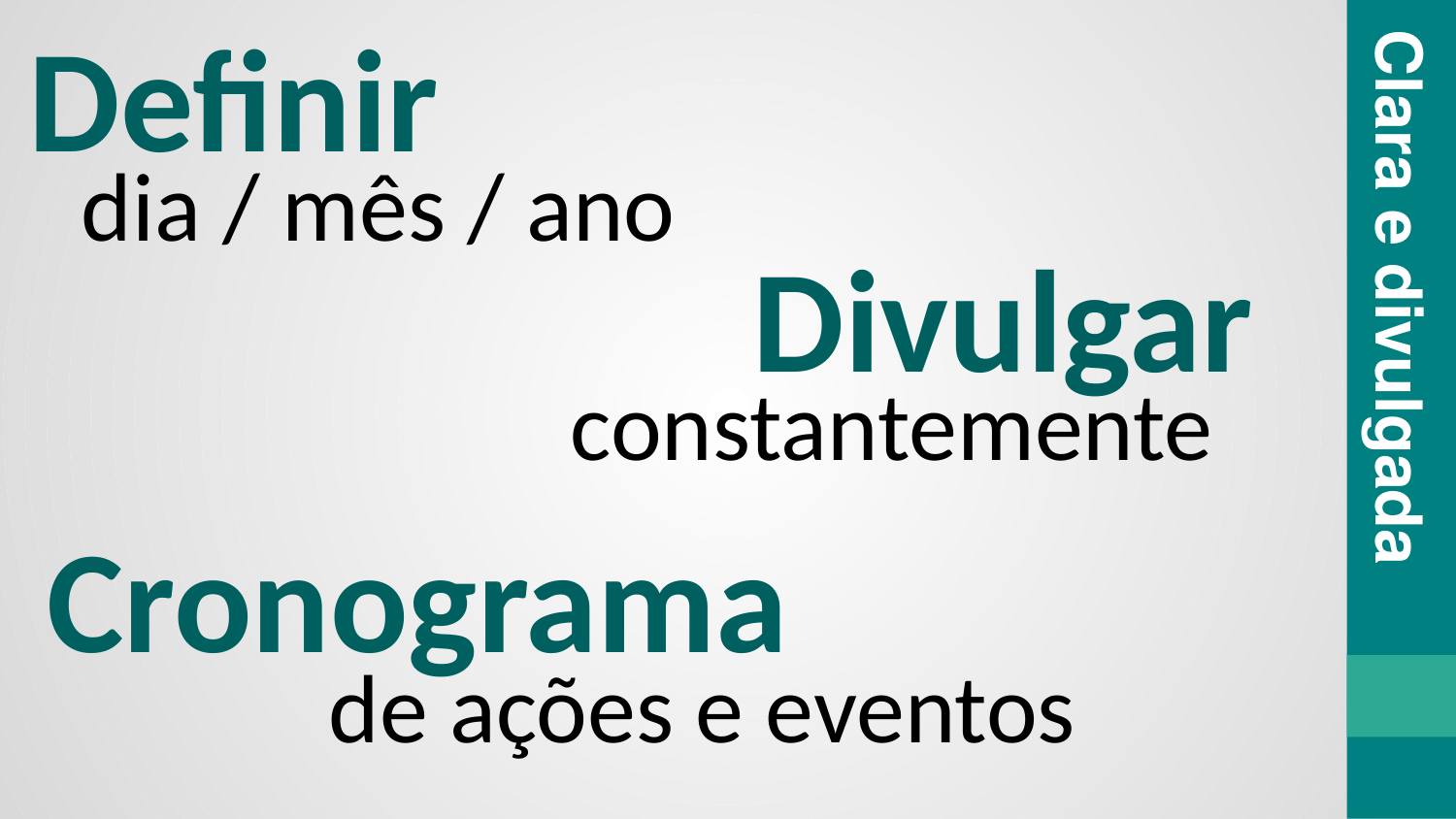

Definir
dia / mês / ano
Divulgar
Clara e divulgada
constantemente
Cronograma
de ações e eventos